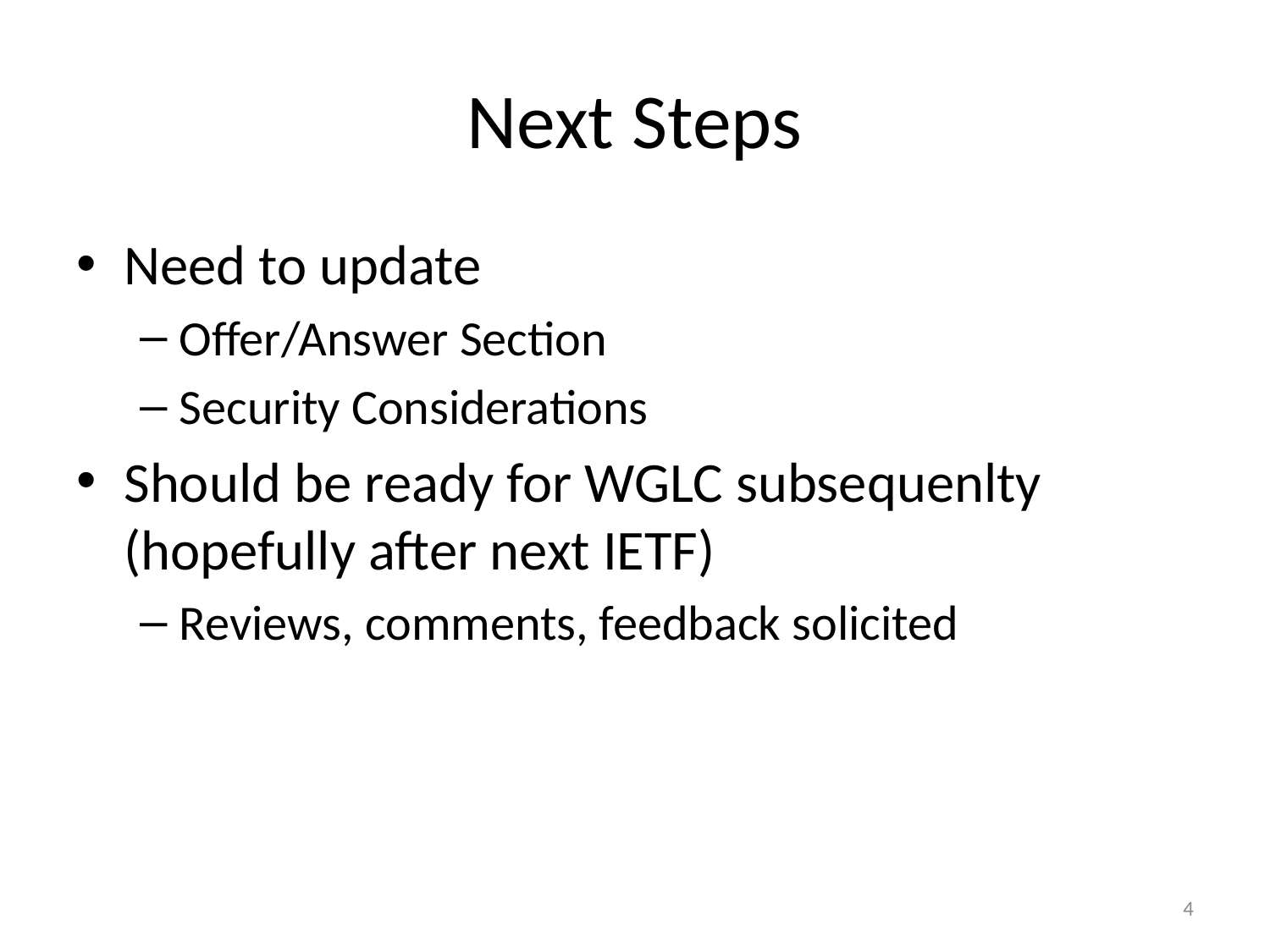

# Next Steps
Need to update
Offer/Answer Section
Security Considerations
Should be ready for WGLC subsequenlty (hopefully after next IETF)
Reviews, comments, feedback solicited
4